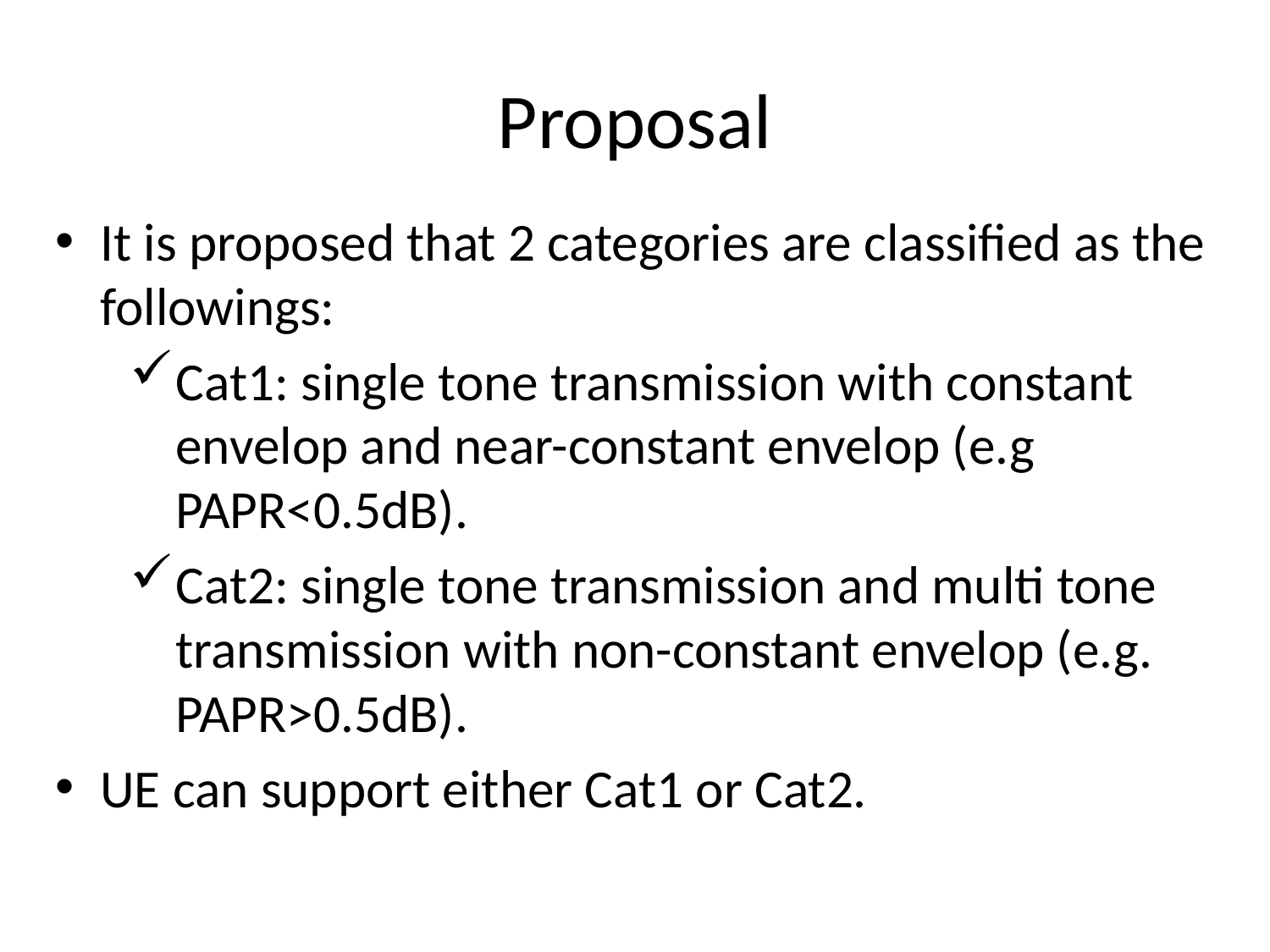

# Proposal
It is proposed that 2 categories are classified as the followings:
Cat1: single tone transmission with constant envelop and near-constant envelop (e.g PAPR<0.5dB).
Cat2: single tone transmission and multi tone transmission with non-constant envelop (e.g. PAPR>0.5dB).
UE can support either Cat1 or Cat2.